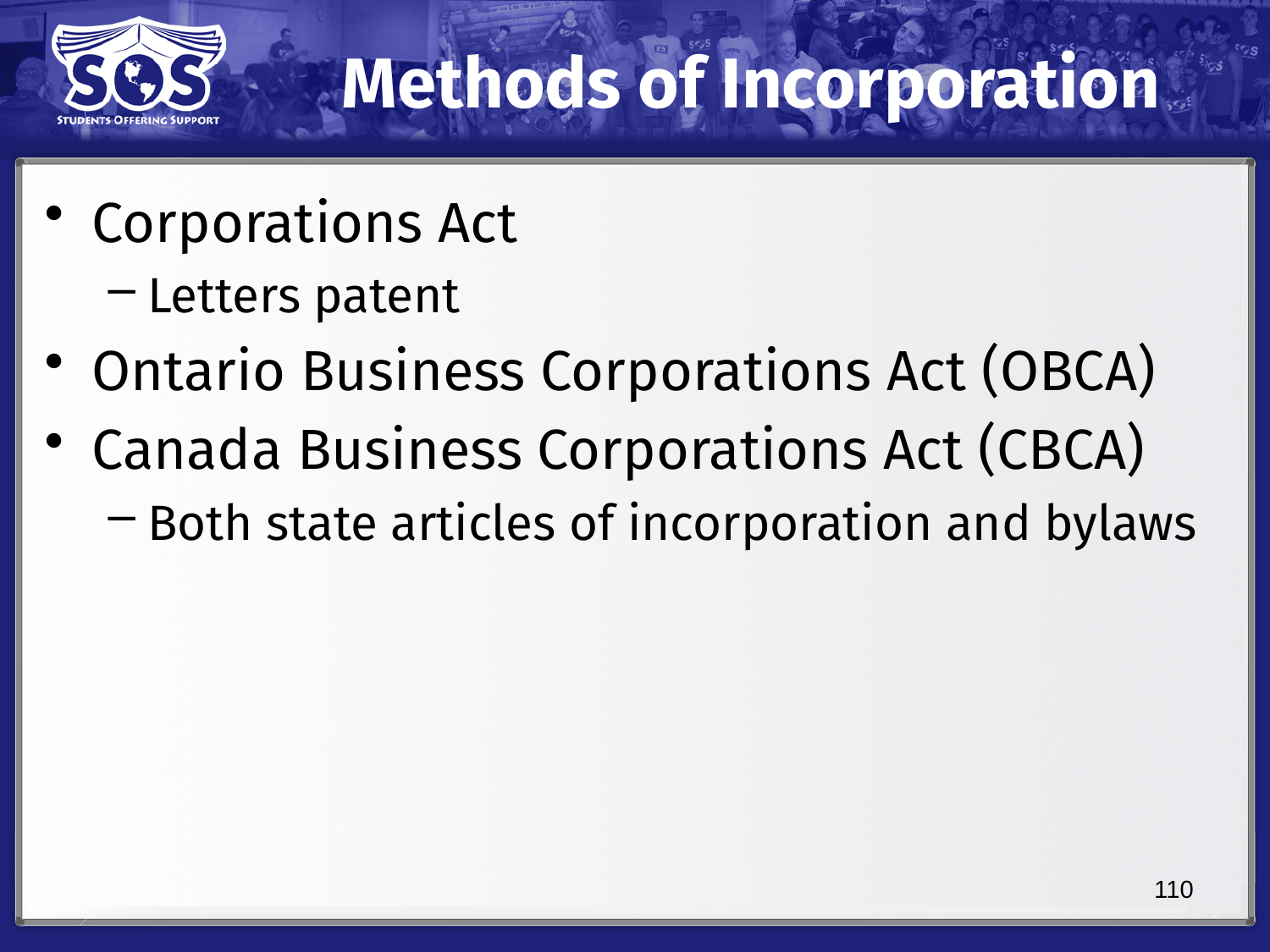

# Methods of Incorporation
Corporations Act
Letters patent
Ontario Business Corporations Act (OBCA)
Canada Business Corporations Act (CBCA)
Both state articles of incorporation and bylaws

110